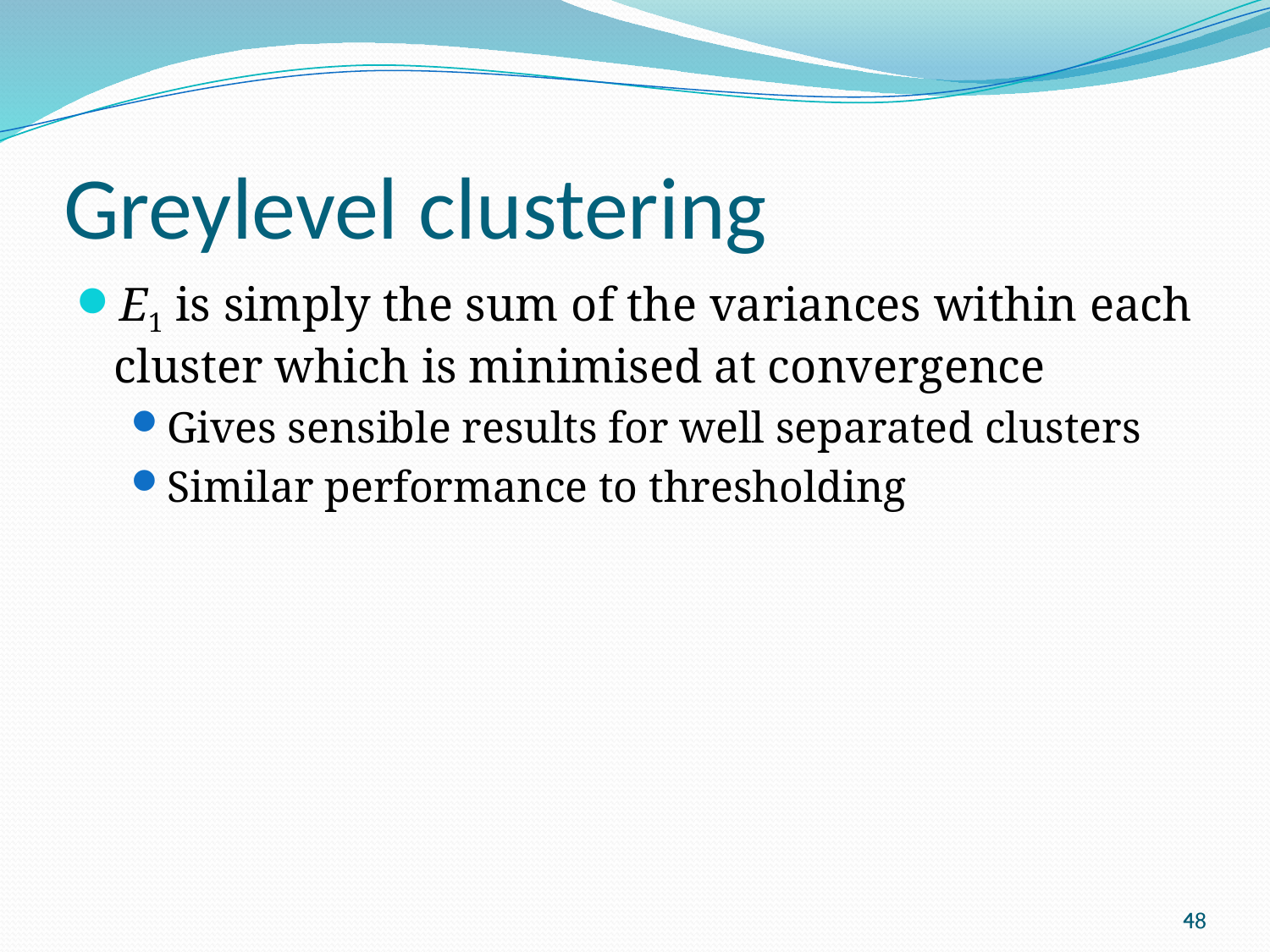

# Greylevel clustering
E1 is simply the sum of the variances within each cluster which is minimised at convergence
Gives sensible results for well separated clusters
Similar performance to thresholding

48